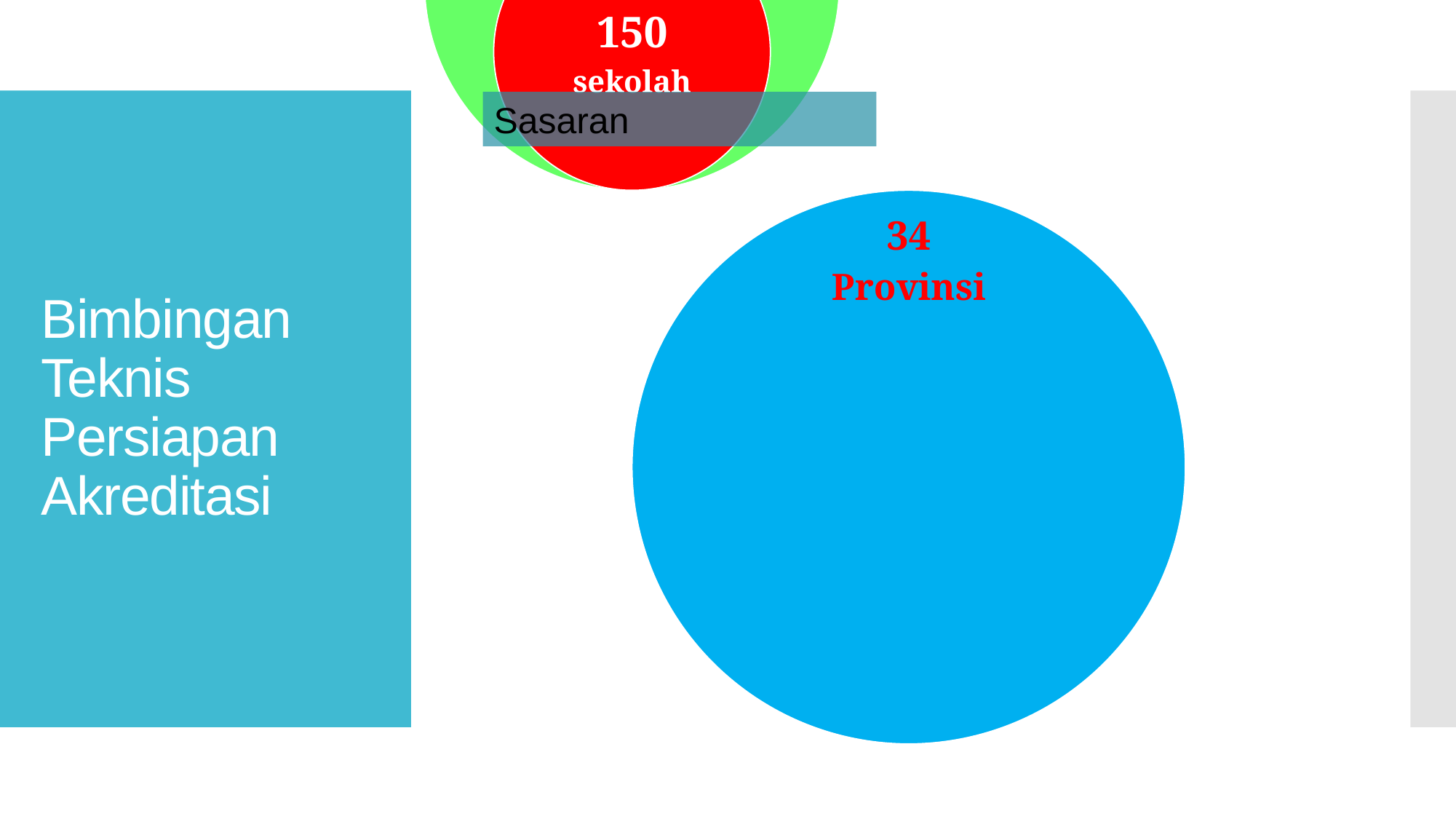

Sasaran

# Bimbingan Teknis Persiapan Akreditasi
150 sekolah